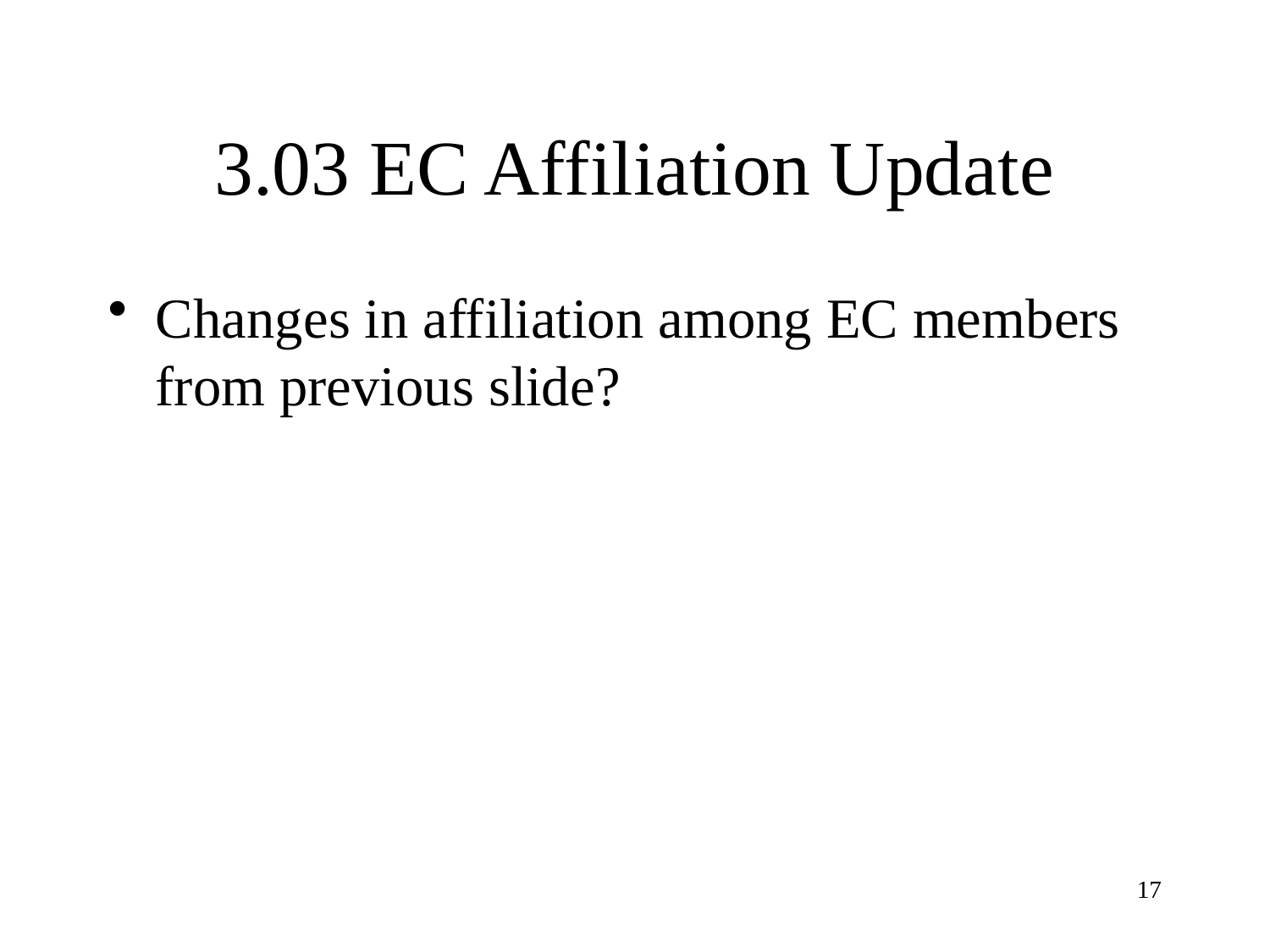

# 3.03 EC Affiliation Update
Changes in affiliation among EC members from previous slide?

17